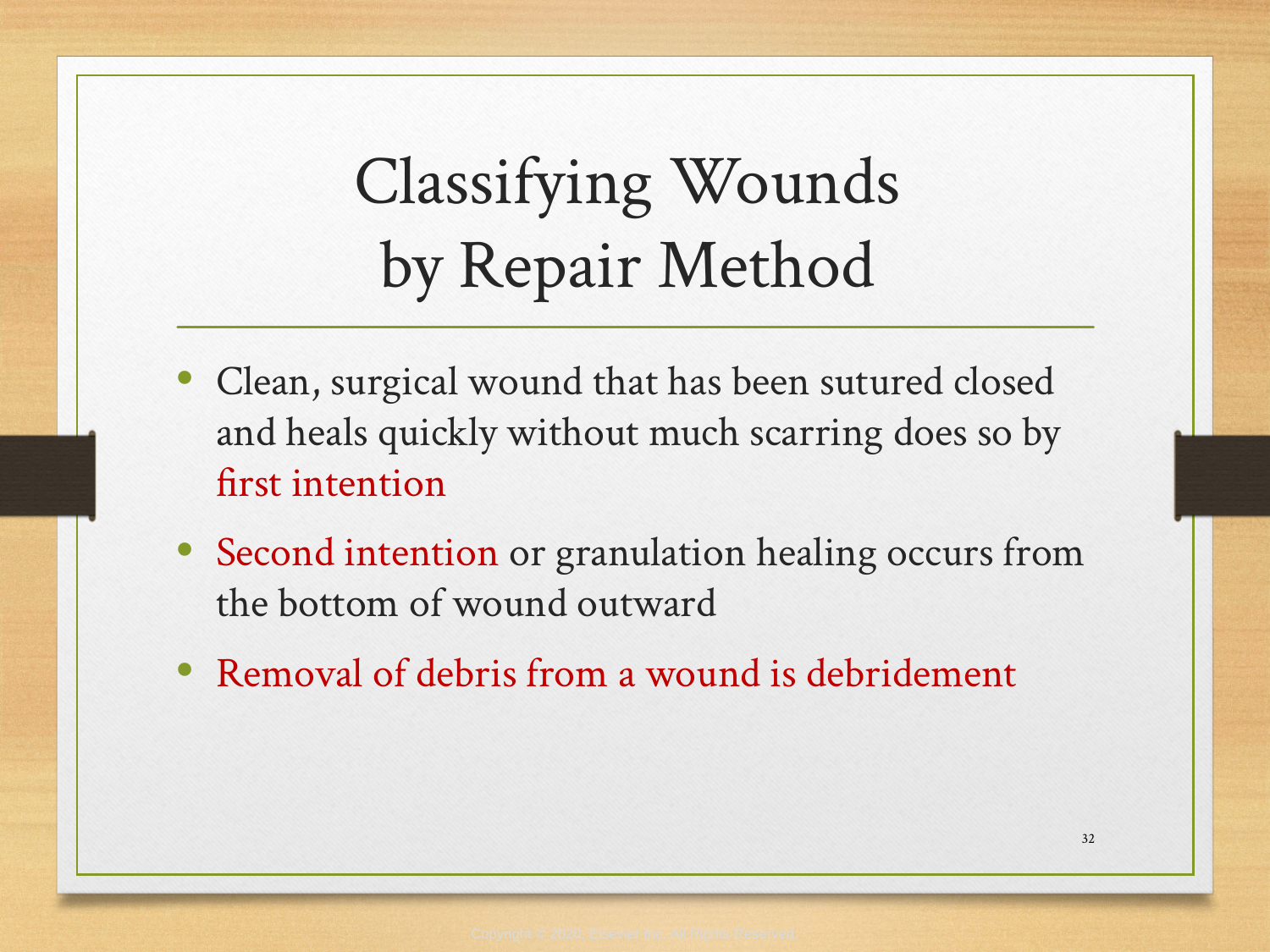

# Classifying Wounds by Repair Method
Clean, surgical wound that has been sutured closed and heals quickly without much scarring does so by first intention
Second intention or granulation healing occurs from the bottom of wound outward
Removal of debris from a wound is debridement
 32